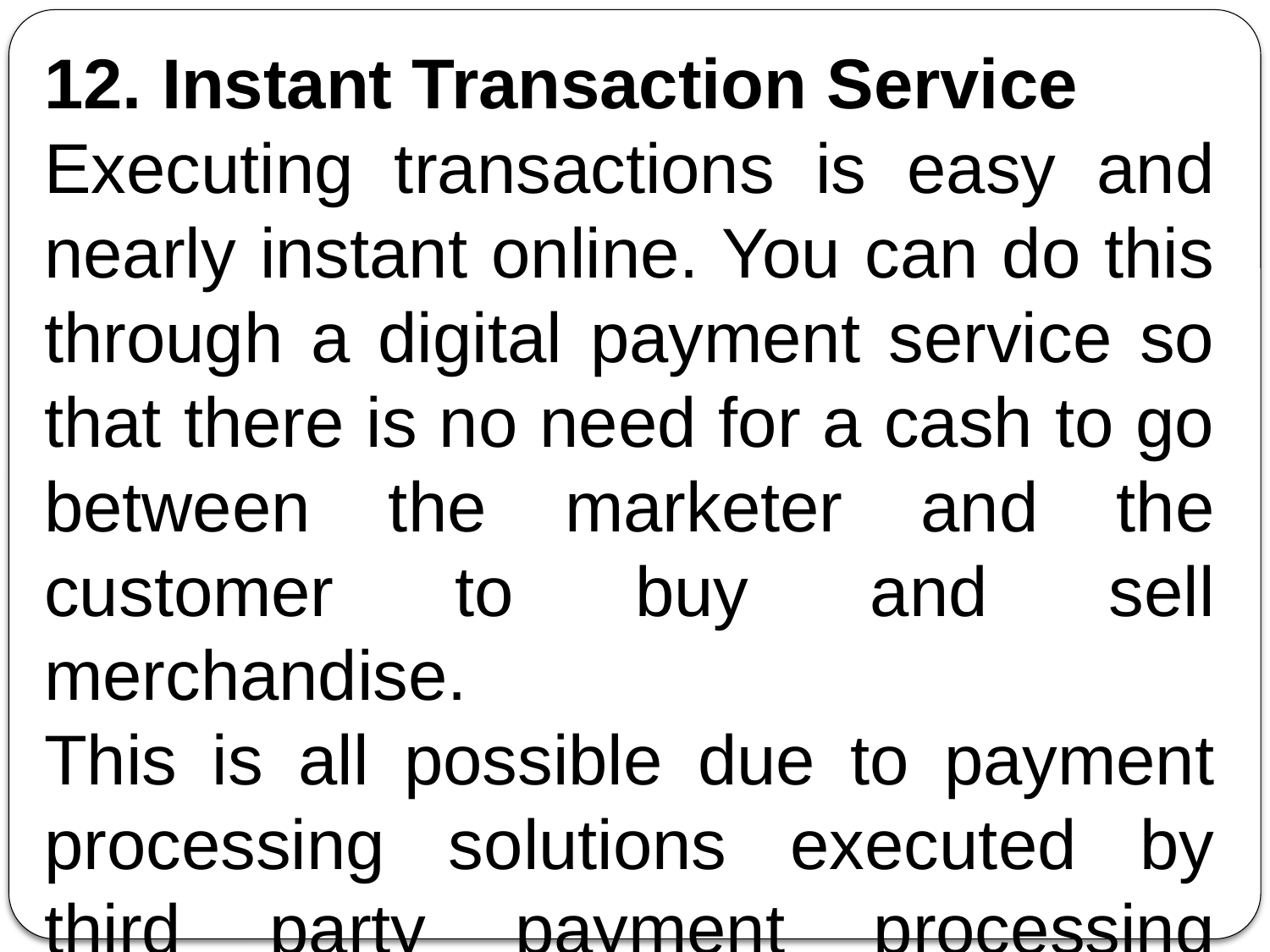

12. Instant Transaction Service
Executing transactions is easy and nearly instant online. You can do this through a digital payment service so that there is no need for a cash to go between the marketer and the customer to buy and sell merchandise.
This is all possible due to payment processing solutions executed by third party payment processing companies such as PayPal.